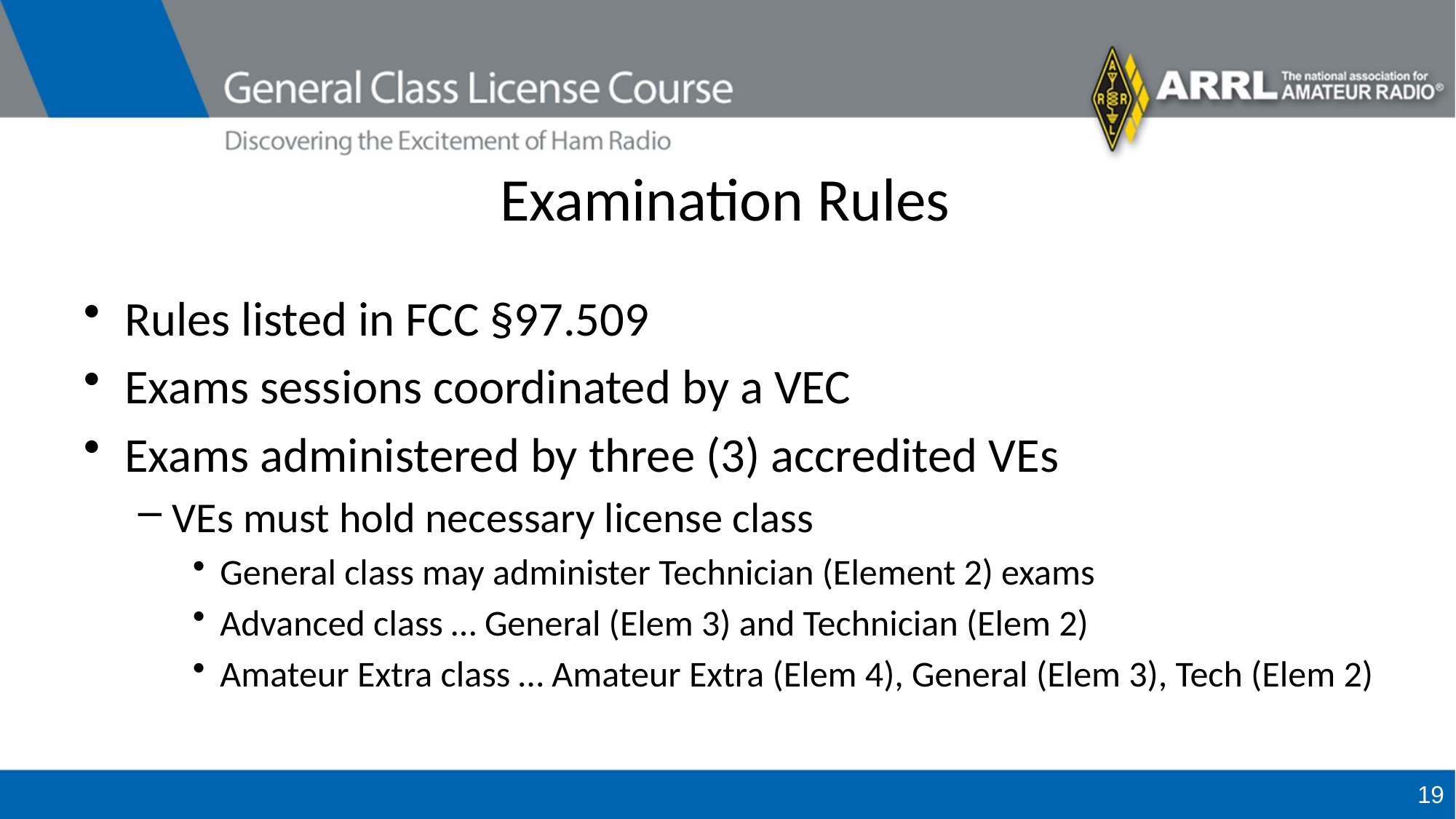

# Examination Rules
Rules listed in FCC §97.509
Exams sessions coordinated by a VEC
Exams administered by three (3) accredited VEs
VEs must hold necessary license class
General class may administer Technician (Element 2) exams
Advanced class … General (Elem 3) and Technician (Elem 2)
Amateur Extra class … Amateur Extra (Elem 4), General (Elem 3), Tech (Elem 2)
19